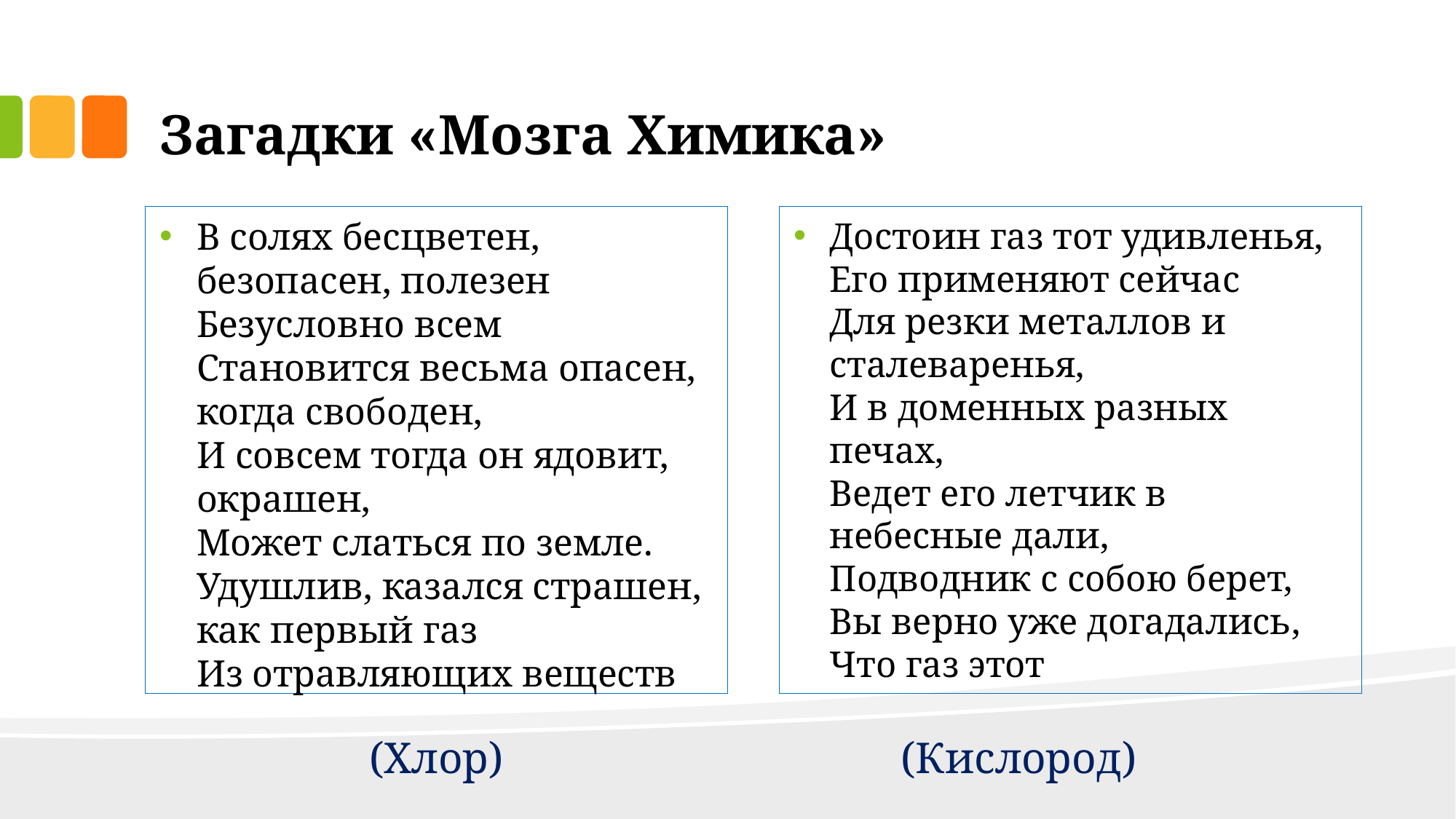

# Загадки «Мозга Химика»
В солях бесцветен, безопасен, полезен
Безусловно всем
Становится весьма опасен, когда свободен, 
И совсем тогда он ядовит, окрашен,
Может слаться по земле. 
Удушлив, казался страшен, как первый газ
Из отравляющих веществ
Достоин газ тот удивленья,
Его применяют сейчас
Для резки металлов и сталеваренья,
И в доменных разных печах,
Ведет его летчик в небесные дали,
Подводник с собою берет,
Вы верно уже догадались,
Что газ этот
(Хлор)
(Кислород)